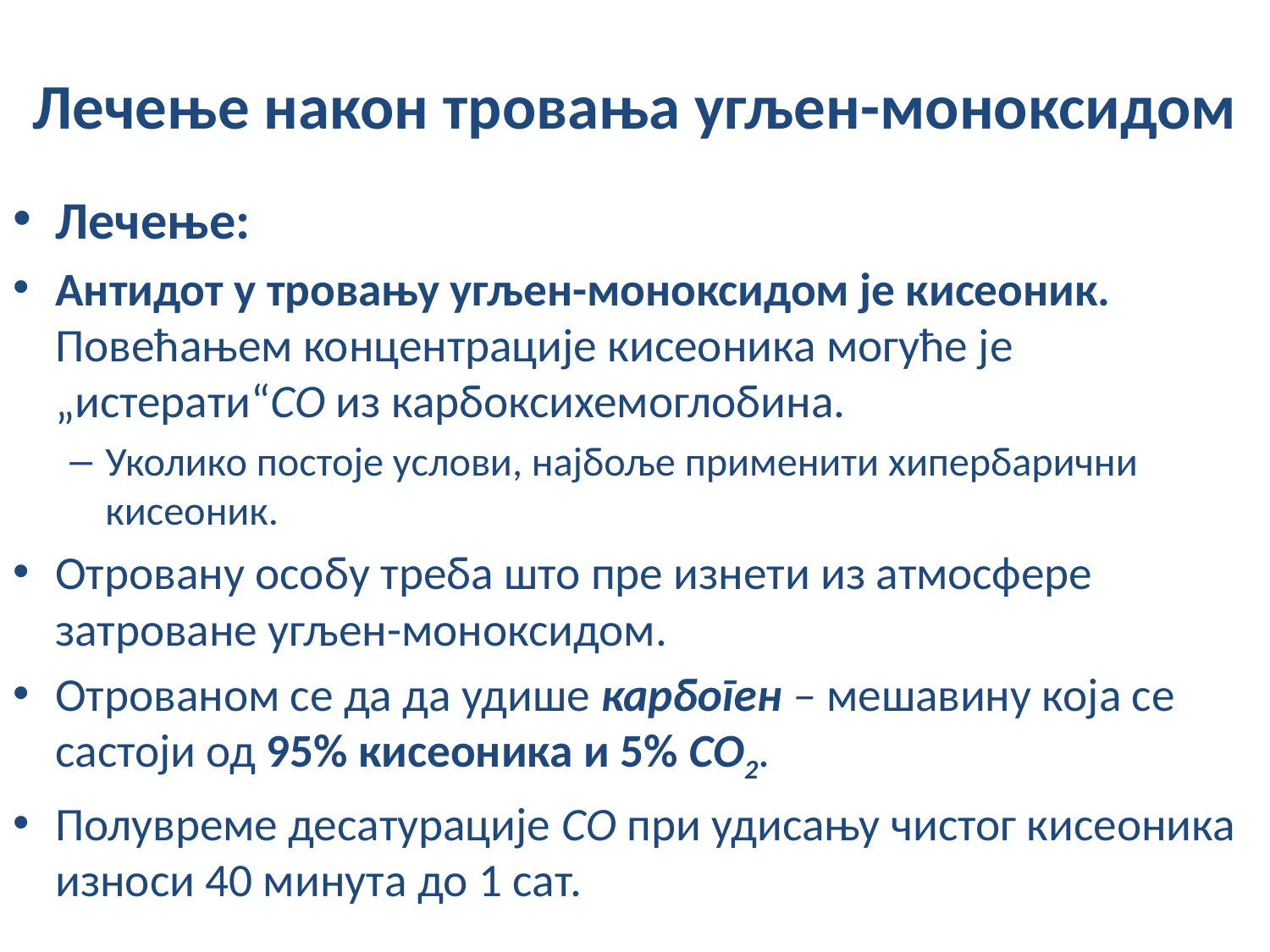

# Лечење након тровања угљен-моноксидом
Лечење:
Антидот у тровању угљен-моноксидом је кисеоник. Повећањем концентрације кисеоника могуће је „истерати“СО из карбоксихемоглобина.
Уколико постоје услови, најбоље применити хипербарични кисеоник.
Отровану особу треба што пре изнети из атмосфере затроване угљен-моноксидом.
Отрованом се да да удише карбоген – мешавину која се састоји од 95% кисеоника и 5% СО2.
Полувреме десатурације СО при удисању чистог кисеоника износи 40 минута до 1 сат.